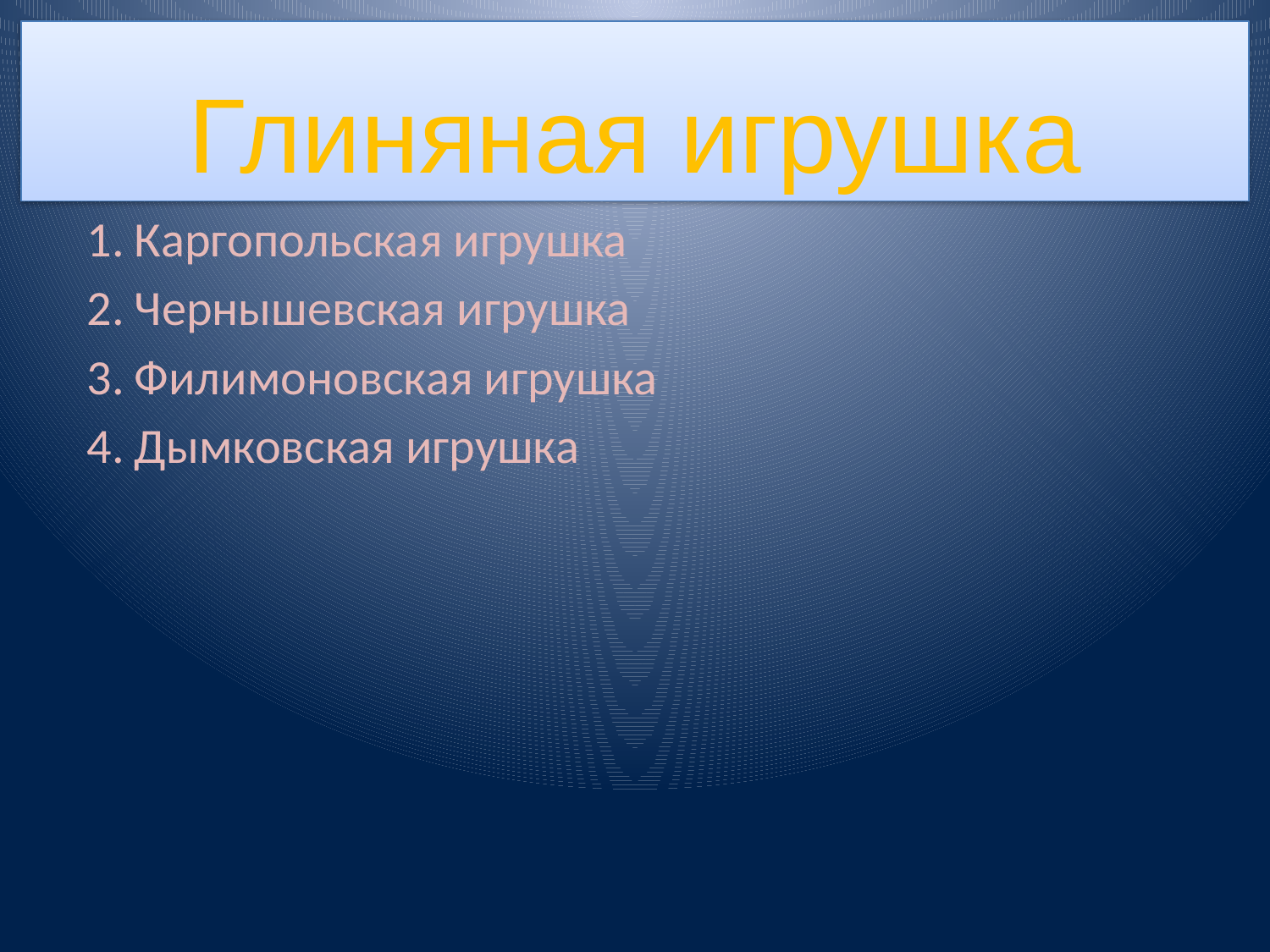

# Глиняная игрушка
Каргопольская игрушка
Чернышевская игрушка
Филимоновская игрушка
Дымковская игрушка